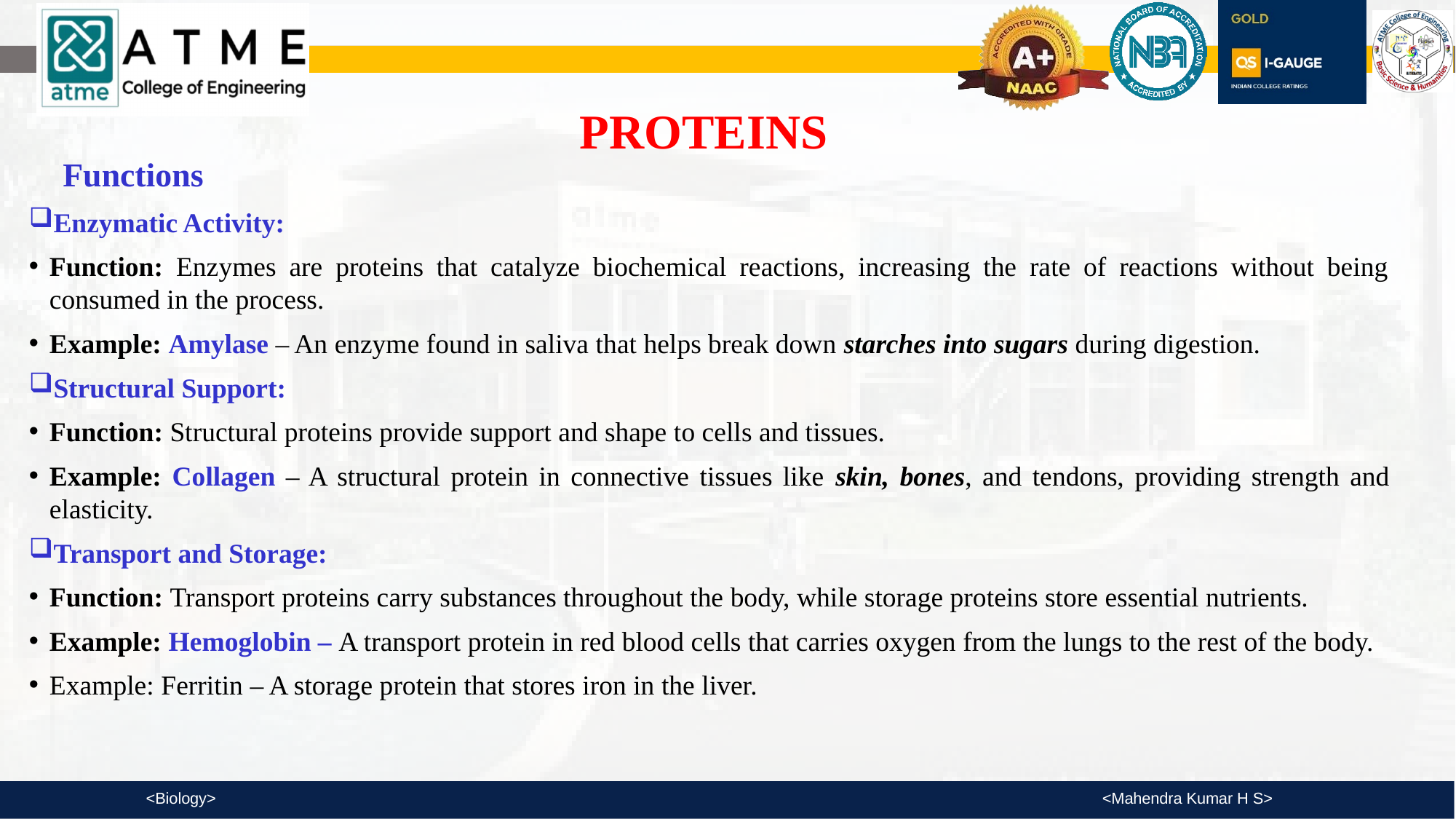

PROTEINS
Functions
Enzymatic Activity:
Function: Enzymes are proteins that catalyze biochemical reactions, increasing the rate of reactions without being consumed in the process.
Example: Amylase – An enzyme found in saliva that helps break down starches into sugars during digestion.
Structural Support:
Function: Structural proteins provide support and shape to cells and tissues.
Example: Collagen – A structural protein in connective tissues like skin, bones, and tendons, providing strength and elasticity.
Transport and Storage:
Function: Transport proteins carry substances throughout the body, while storage proteins store essential nutrients.
Example: Hemoglobin – A transport protein in red blood cells that carries oxygen from the lungs to the rest of the body.
Example: Ferritin – A storage protein that stores iron in the liver.